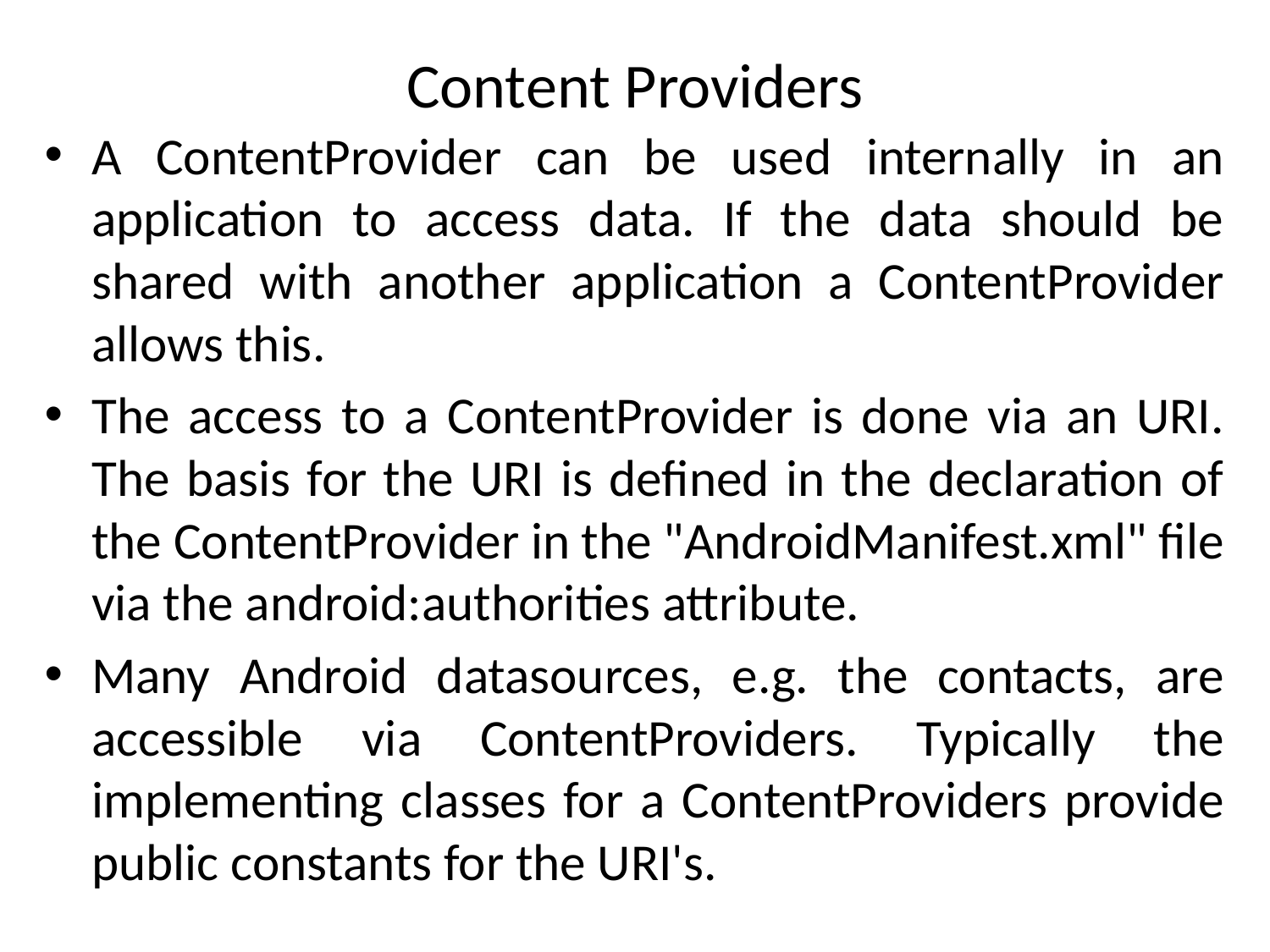

# Content Providers
A ContentProvider can be used internally in an application to access data. If the data should be shared with another application a ContentProvider allows this.
The access to a ContentProvider is done via an URI. The basis for the URI is defined in the declaration of the ContentProvider in the "AndroidManifest.xml" file via the android:authorities attribute.
Many Android datasources, e.g. the contacts, are accessible via ContentProviders. Typically the implementing classes for a ContentProviders provide public constants for the URI's.